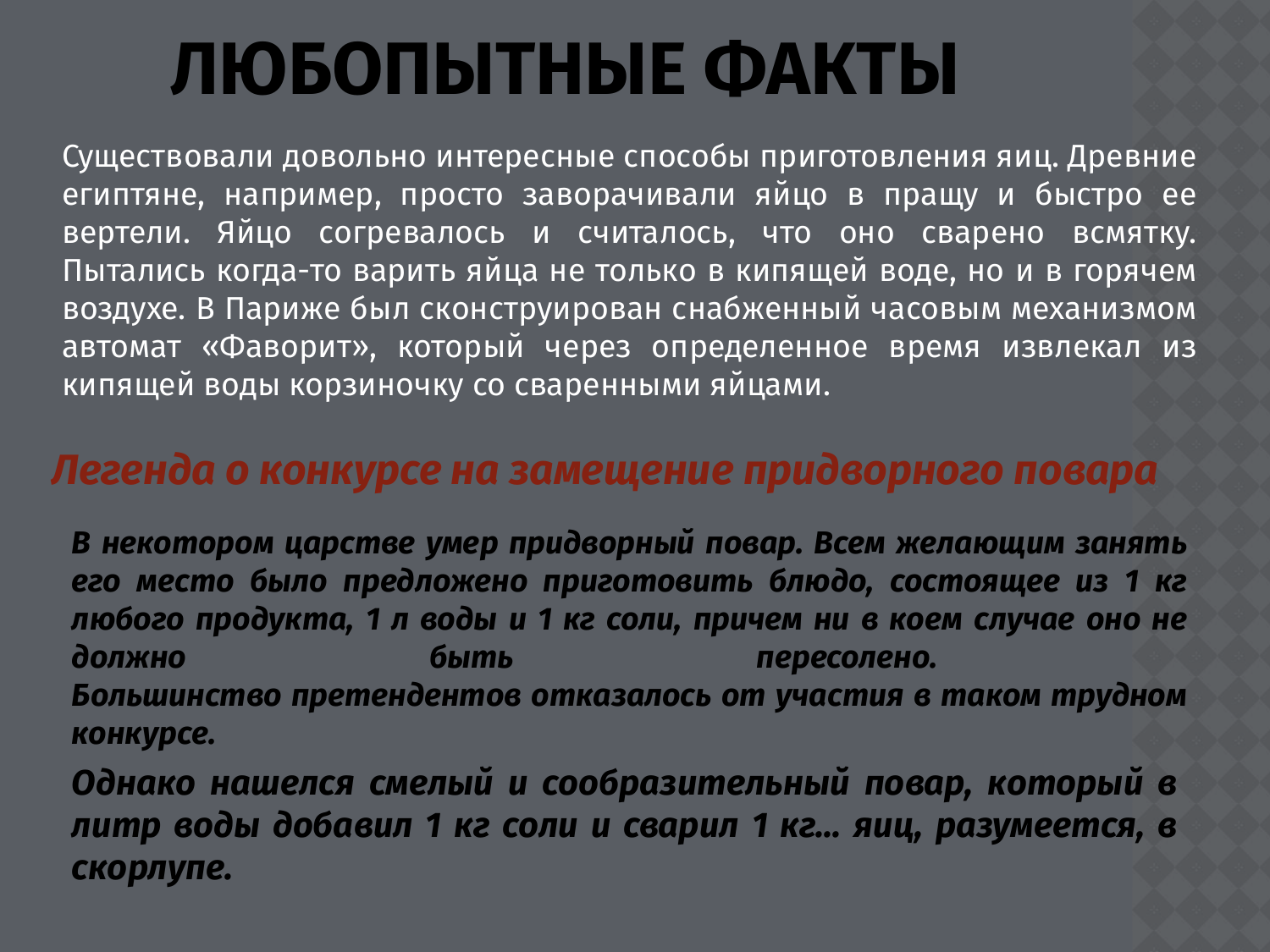

# Любопытные факты
Существовали довольно интересные способы приготовления яиц. Древние египтяне, например, просто заворачивали яйцо в пращу и быстро ее вертели. Яйцо согревалось и считалось, что оно сварено всмятку. Пытались когда-то варить яйца не только в кипящей воде, но и в горячем воздухе. В Париже был сконструирован снабженный часовым механизмом автомат «Фаворит», который через определенное время извлекал из кипящей воды корзиночку со сваренными яйцами.
Легенда о конкурсе на замещение придворного повара
В некотором царстве умер придворный повар. Всем желающим занять его место было предложено приготовить блюдо, состоящее из 1 кг любого продукта, 1 л воды и 1 кг соли, причем ни в коем случае оно не должно быть пересолено. 
Большинство претендентов отказалось от участия в таком трудном конкурсе.
Однако нашелся смелый и сообразительный повар, который в литр воды добавил 1 кг соли и сварил 1 кг... яиц, разумеется, в скорлупе.